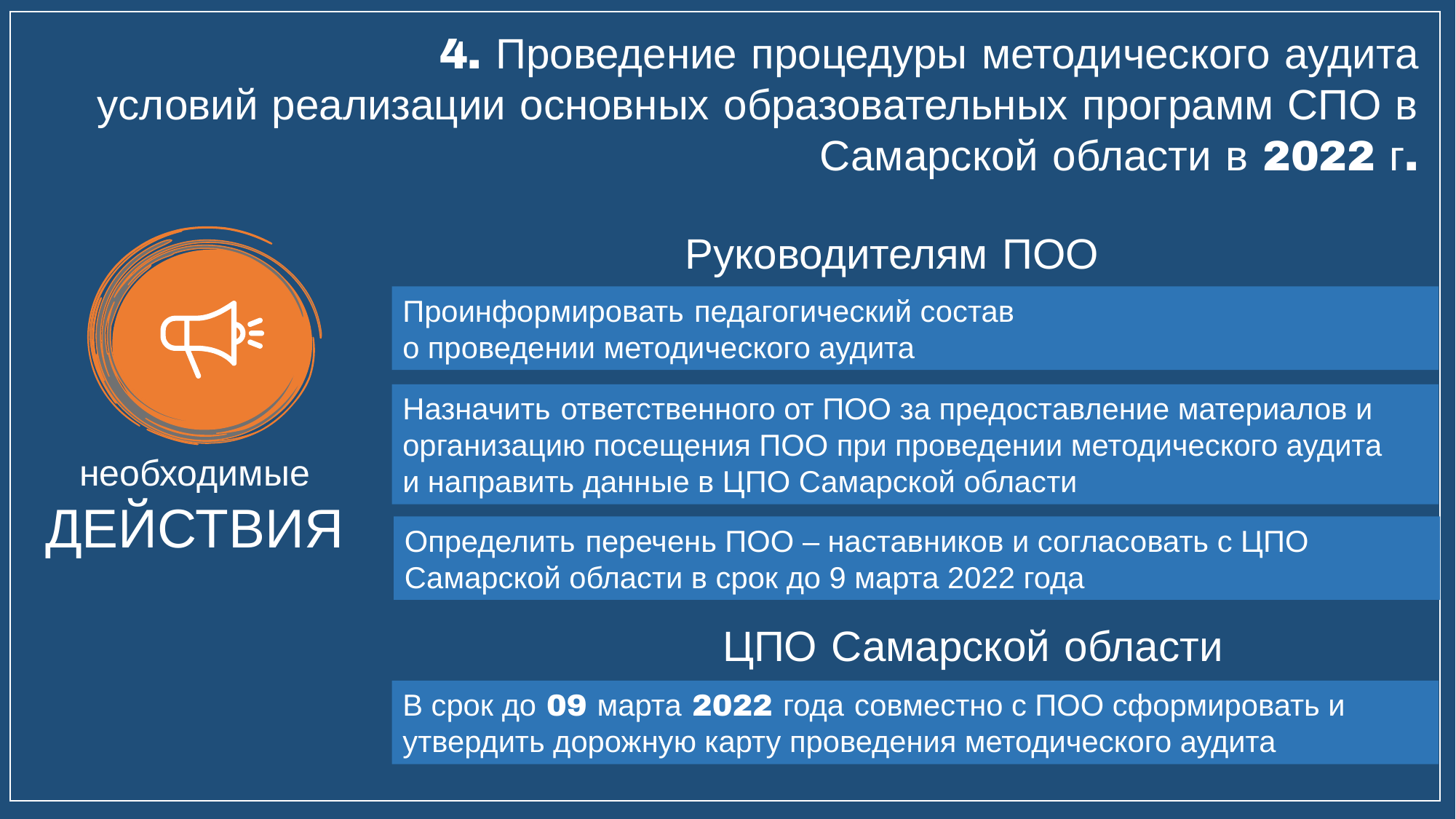

4. Проведение процедуры методического аудита
условий реализации основных образовательных программ СПО в Самарской области в 2022 г.
Руководителям ПОО

Проинформировать педагогический состав
о проведении методического аудита

Назначить ответственного от ПОО за предоставление материалов и организацию посещения ПОО при проведении методического аудита
и направить данные в ЦПО Самарской области
необходимые
ДЕЙСТВИЯ
Определить перечень ПОО – наставников и согласовать с ЦПО Самарской области в срок до 9 марта 2022 года
ЦПО Самарской области
В срок до 09 марта 2022 года совместно с ПОО сформировать и утвердить дорожную карту проведения методического аудита